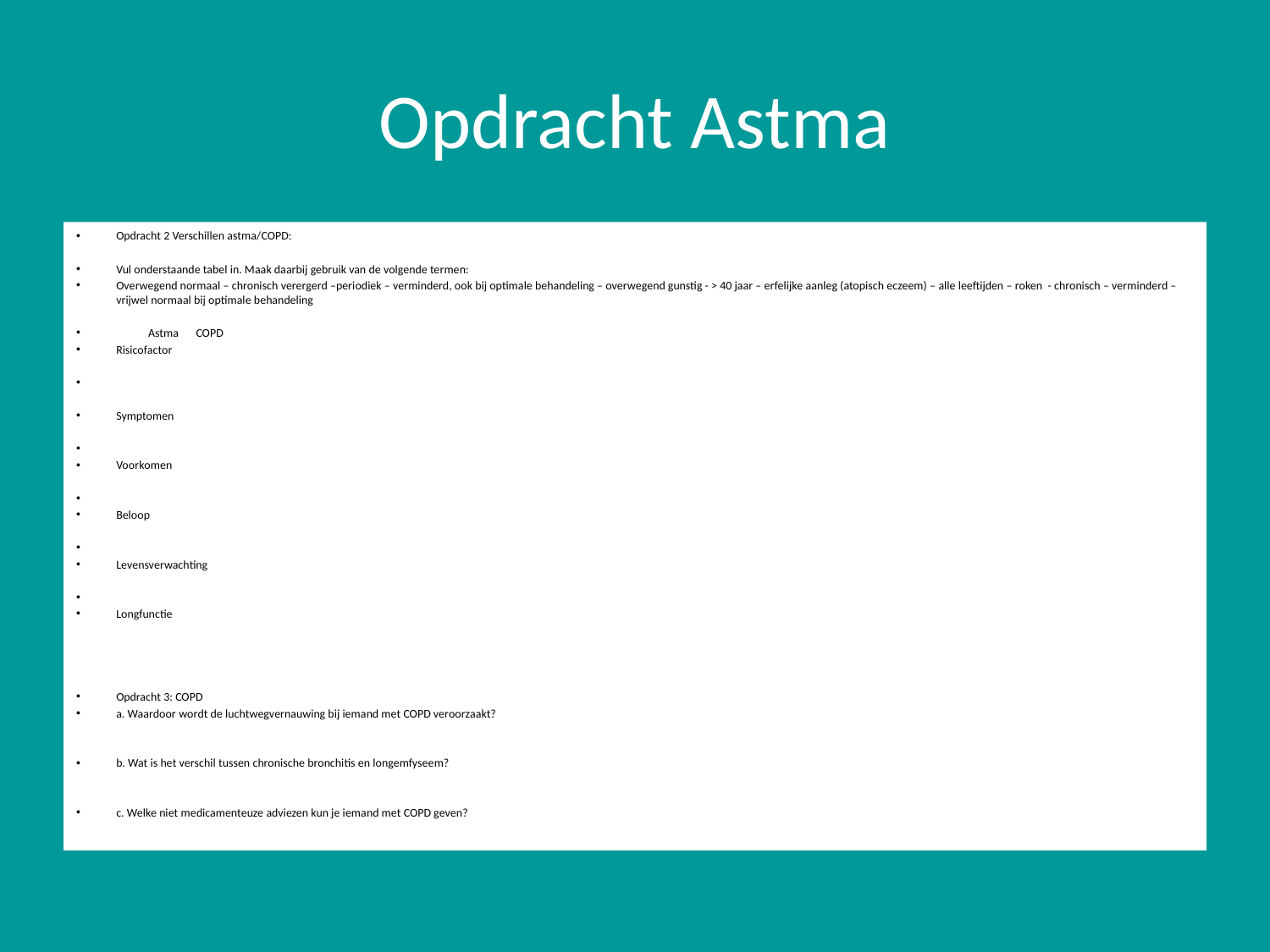

# Opdracht Astma
Opdracht 2 Verschillen astma/COPD:

Vul onderstaande tabel in. Maak daarbij gebruik van de volgende termen:
Overwegend normaal – chronisch verergerd –periodiek – verminderd, ook bij optimale behandeling – overwegend gunstig - > 40 jaar – erfelijke aanleg (atopisch eczeem) – alle leeftijden – roken  - chronisch – verminderd – vrijwel normaal bij optimale behandeling

	  Astma	COPD
Risicofactor

Symptomen

Voorkomen

Beloop

Levensverwachting

Longfunctie

Opdracht 3: COPD
a. Waardoor wordt de luchtwegvernauwing bij iemand met COPD veroorzaakt?

b. Wat is het verschil tussen chronische bronchitis en longemfyseem?

c. Welke niet medicamenteuze adviezen kun je iemand met COPD geven?